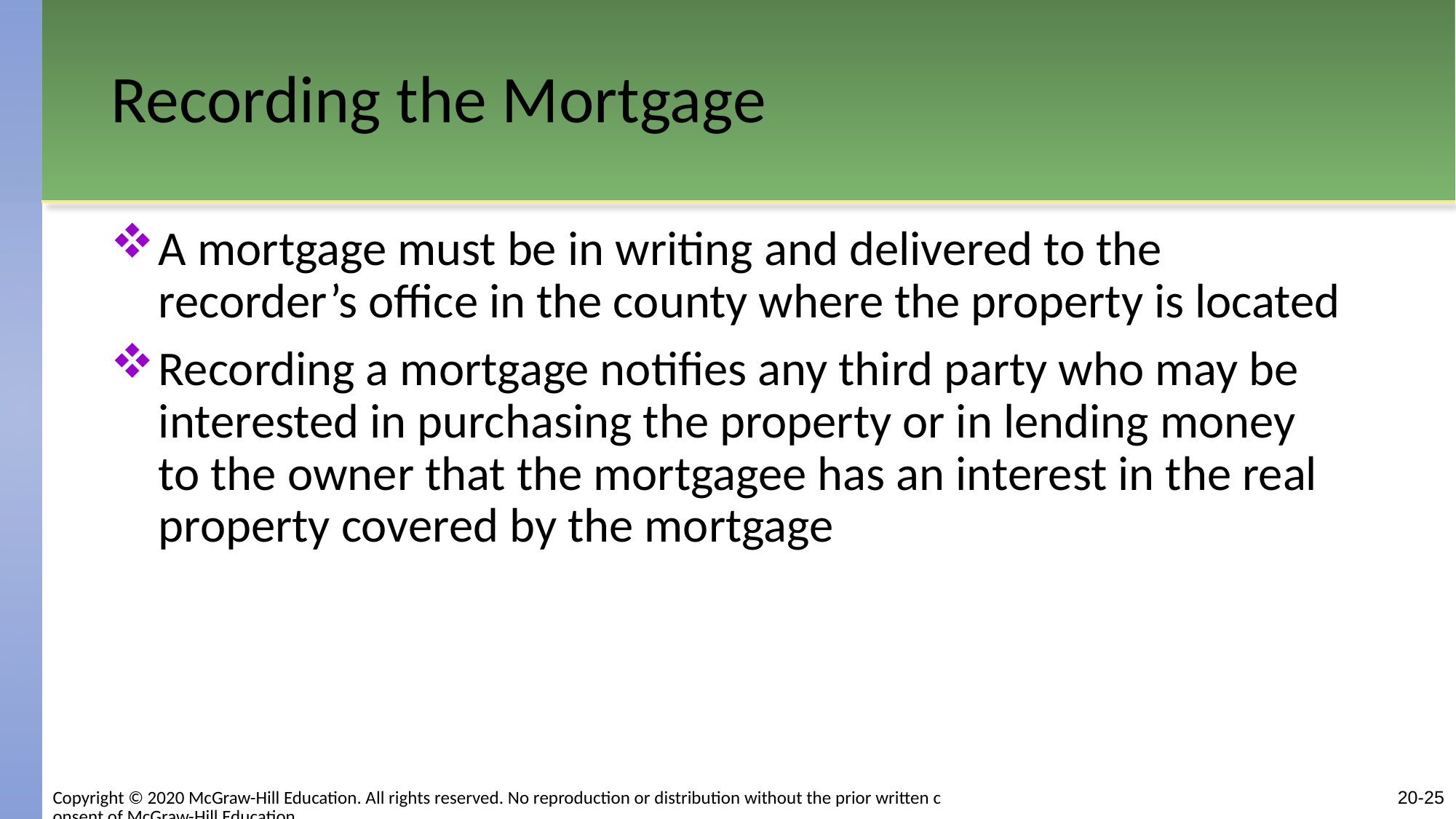

# Recording the Mortgage
A mortgage must be in writing and delivered to the recorder’s office in the county where the property is located
Recording a mortgage notifies any third party who may be interested in purchasing the property or in lending money to the owner that the mortgagee has an interest in the real property covered by the mortgage
Copyright © 2020 McGraw-Hill Education. All rights reserved. No reproduction or distribution without the prior written consent of McGraw-Hill Education.
20-25